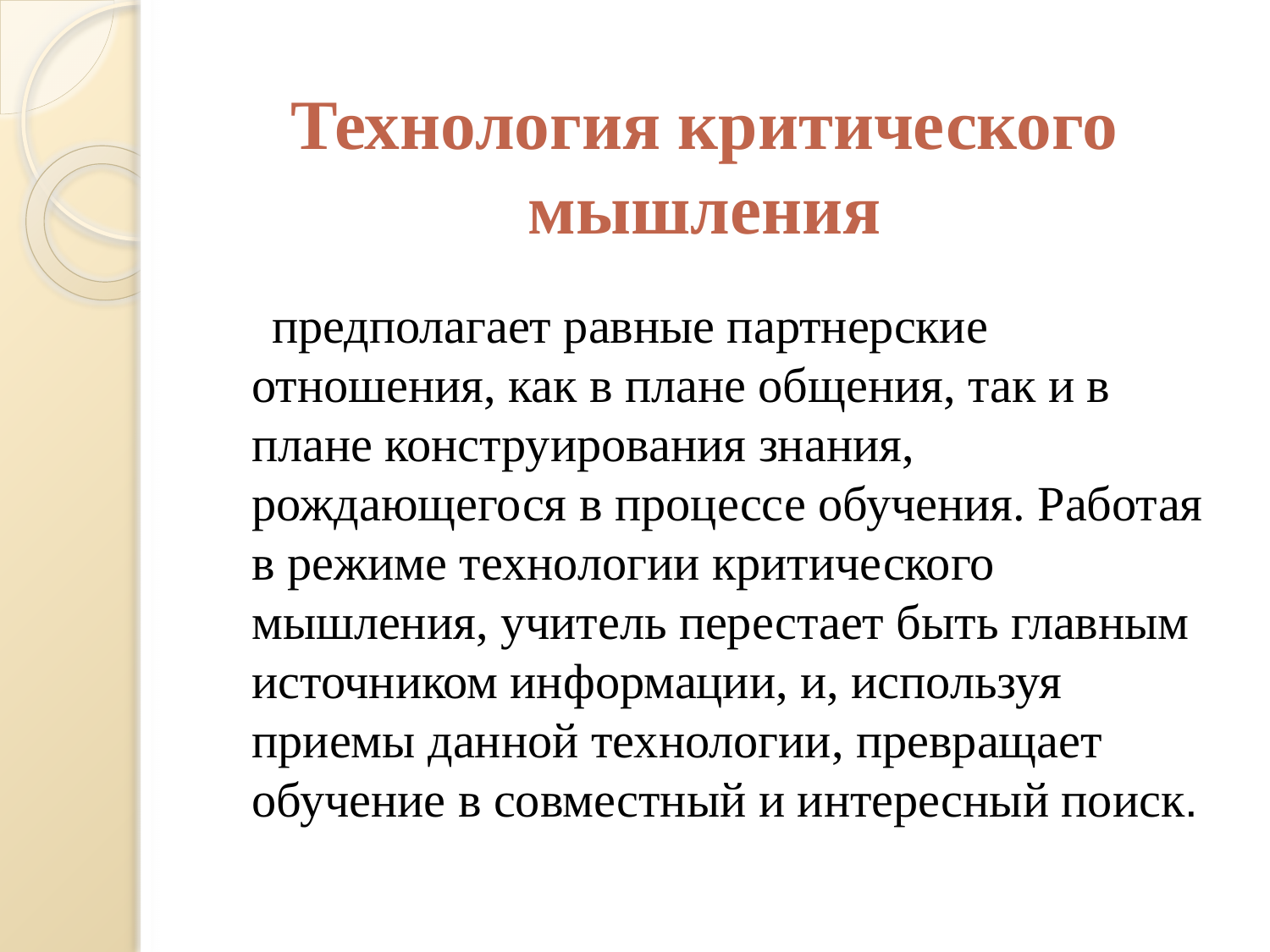

# Технология критического мышления
    предполагает равные партнерские отношения, как в плане общения, так и в плане конструирования знания, рождающегося в процессе обучения. Работая в режиме технологии критического мышления, учитель перестает быть главным источником информации, и, используя приемы данной технологии, превращает обучение в совместный и интересный поиск.